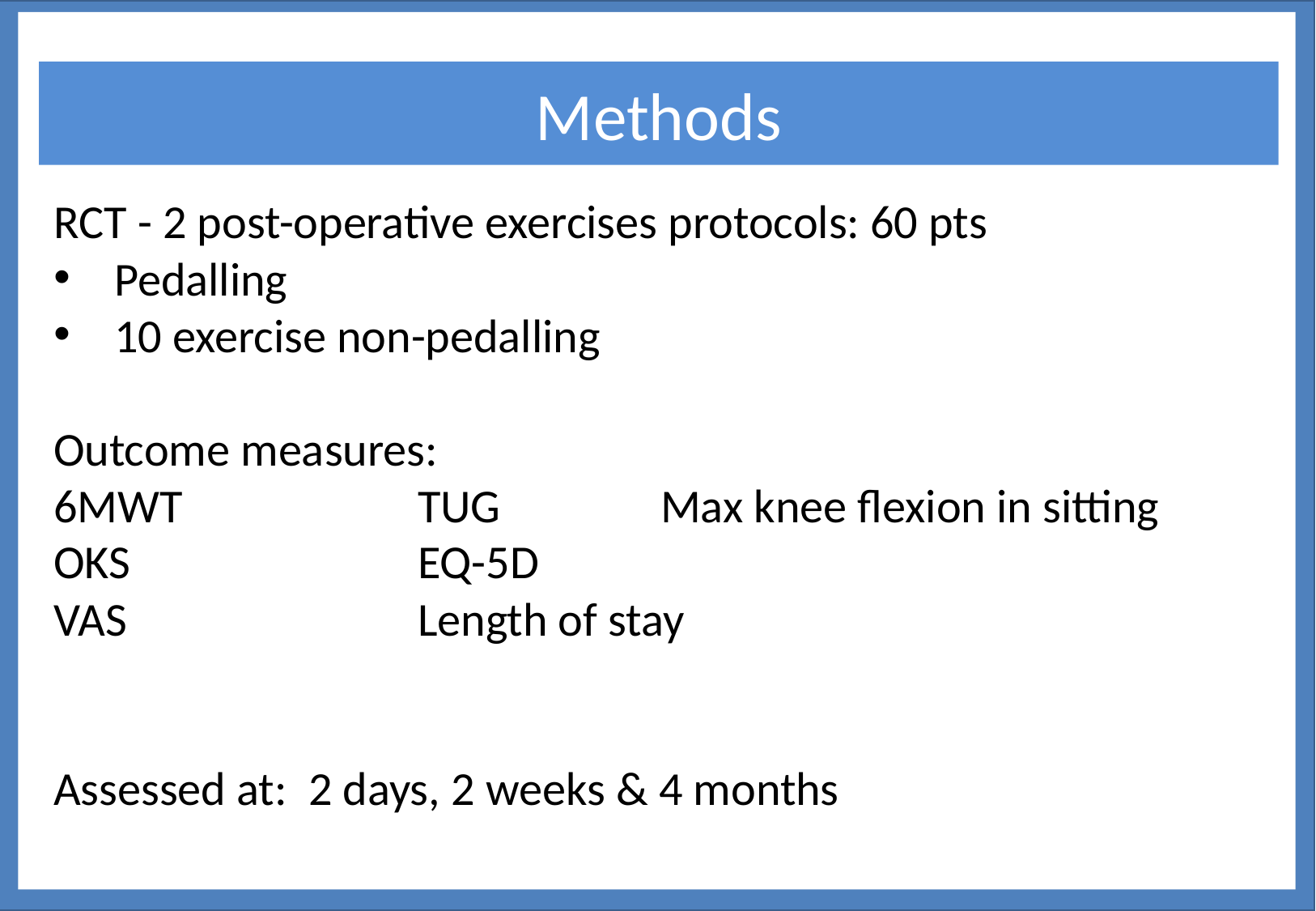

v
Methods
RCT - 2 post-operative exercises protocols: 60 pts
Pedalling
10 exercise non-pedalling

Outcome measures:
6MWT		TUG		Max knee flexion in sitting
OKS			EQ-5D
VAS			Length of stay

Assessed at:  2 days, 2 weeks & 4 months